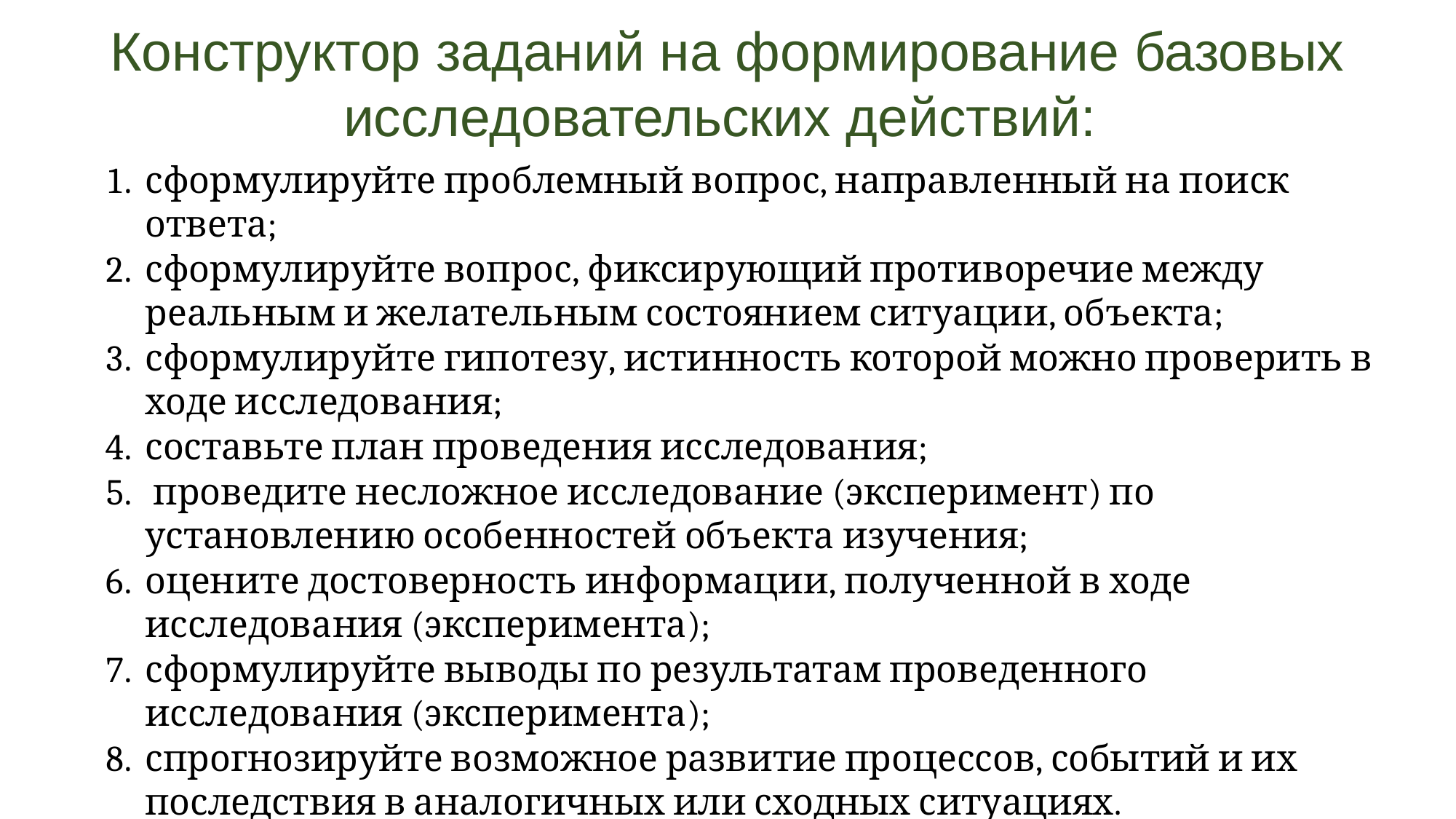

Конструктор заданий на формирование базовых исследовательских действий:
сформулируйте проблемный вопрос, направленный на поиск ответа;
сформулируйте вопрос, фиксирующий противоречие между реальным и желательным состоянием ситуации, объекта;
сформулируйте гипотезу, истинность которой можно проверить в ходе исследования;
составьте план проведения исследования;
 проведите несложное исследование (эксперимент) по установлению особенностей объекта изучения;
оцените достоверность информации, полученной в ходе исследования (эксперимента);
сформулируйте выводы по результатам проведенного исследования (эксперимента);
спрогнозируйте возможное развитие процессов, событий и их последствия в аналогичных или сходных ситуациях.